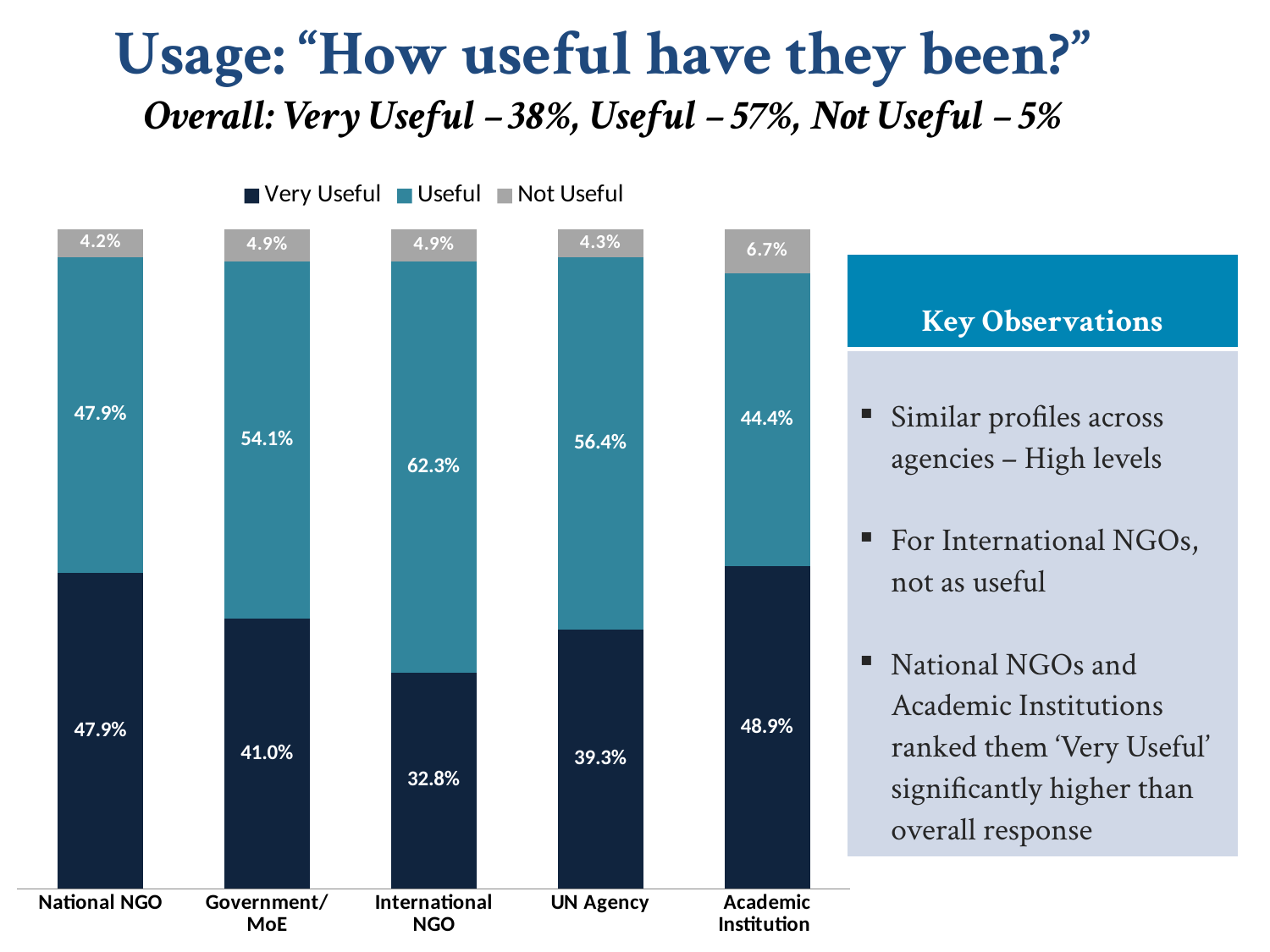

# Usage: “How useful have they been?” Overall: Very Useful – 38%, Useful – 57%, Not Useful – 5%

[unsupported chart]

| Key Observations |
| --- |
| Similar profiles across agencies – High levels For International NGOs, not as useful National NGOs and Academic Institutions ranked them ‘Very Useful’ significantly higher than overall response |